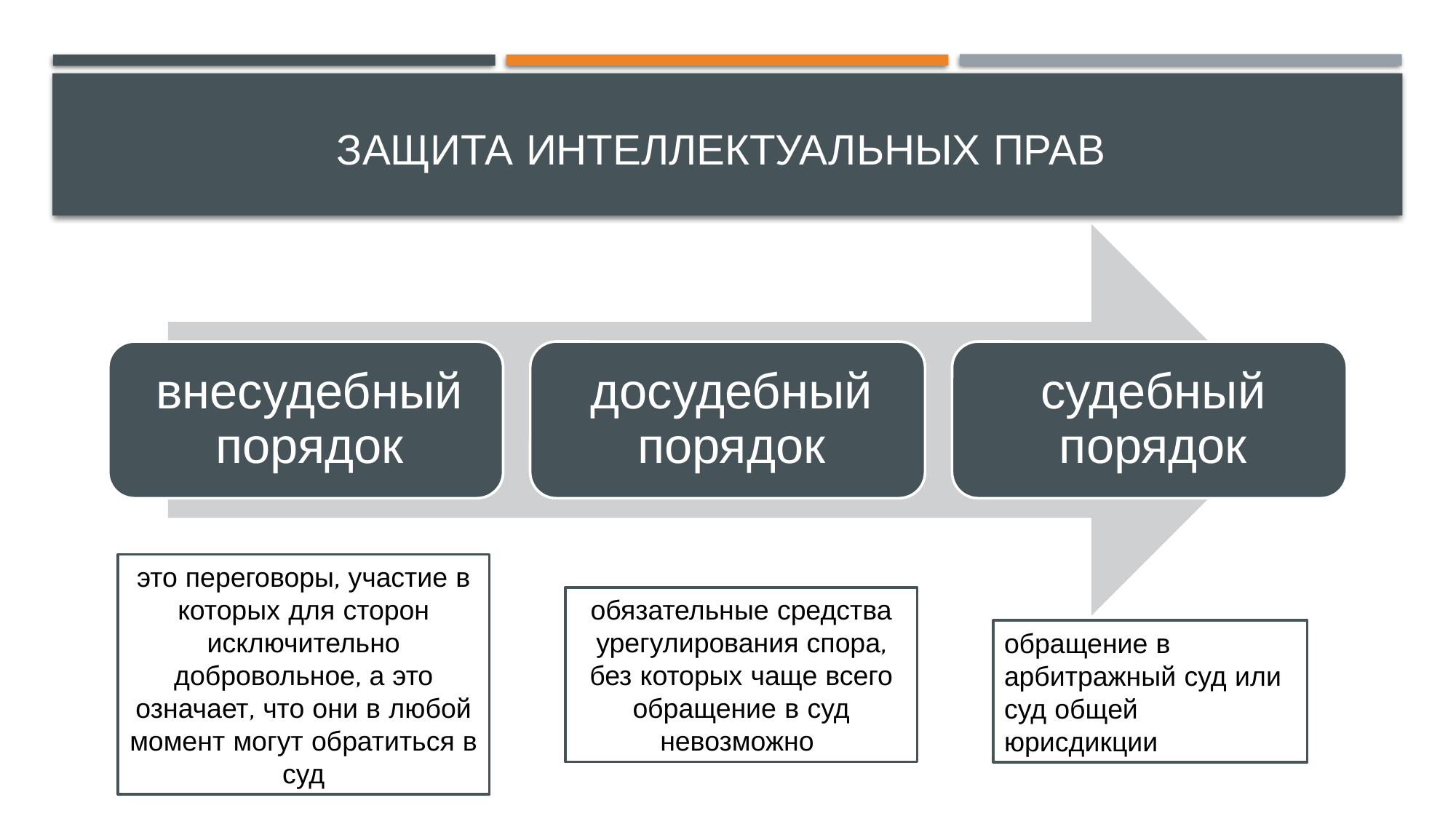

# защита интеллектуальных прав
внесудебный порядок
досудебный порядок
судебный порядок
это переговоры, участие в которых для сторон исключительно добровольное, а это означает, что они в любой момент могут обратиться в суд
обязательные средства урегулирования спора, без которых чаще всего обращение в суд невозможно
обращение в арбитражный суд или суд общей юрисдикции